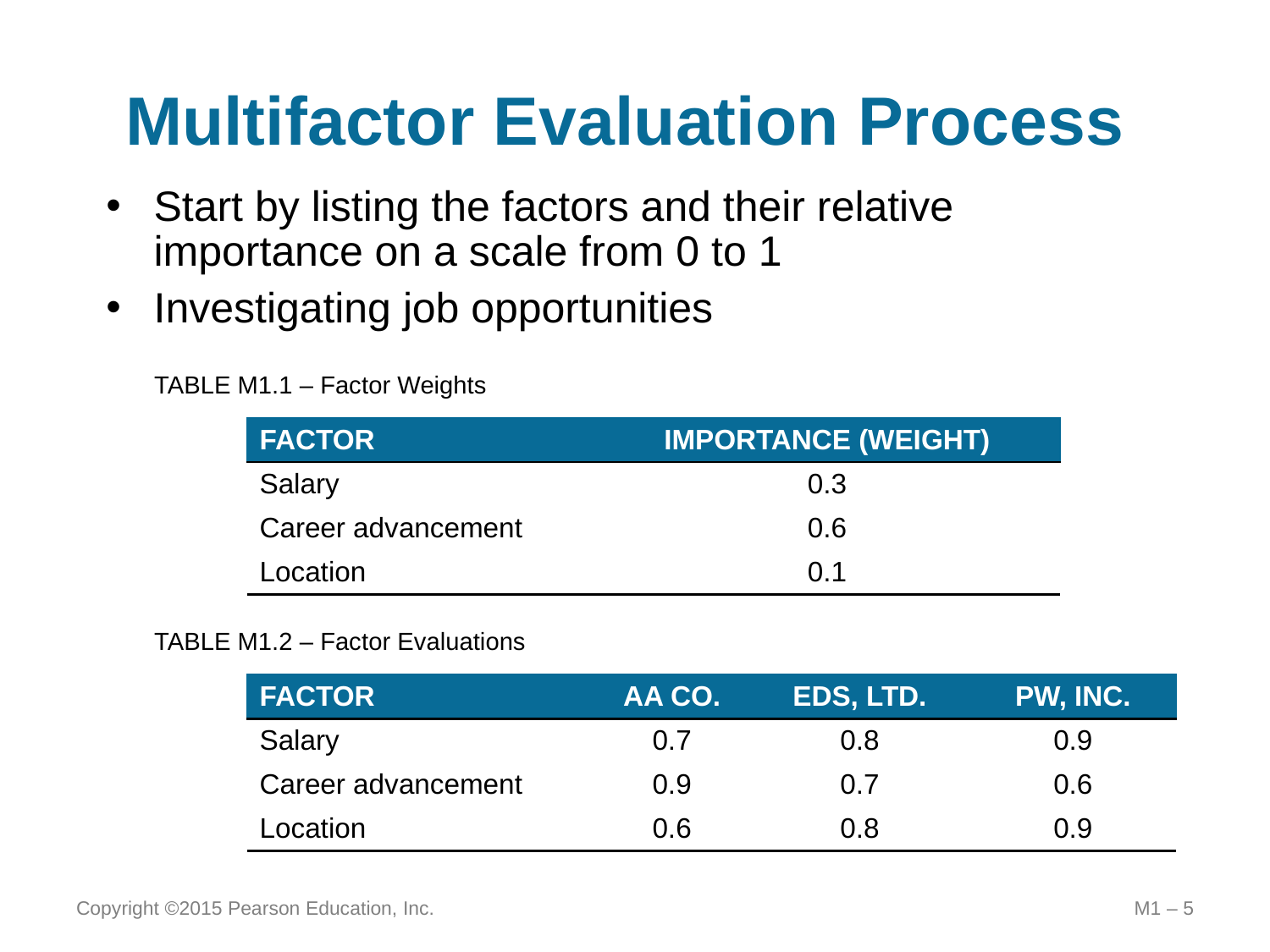

# Multifactor Evaluation Process
Start by listing the factors and their relative importance on a scale from 0 to 1
Investigating job opportunities
TABLE M1.1 – Factor Weights
| FACTOR | IMPORTANCE (WEIGHT) |
| --- | --- |
| Salary | 0.3 |
| Career advancement | 0.6 |
| Location | 0.1 |
TABLE M1.2 – Factor Evaluations
| FACTOR | AA CO. | EDS, LTD. | PW, INC. |
| --- | --- | --- | --- |
| Salary | 0.7 | 0.8 | 0.9 |
| Career advancement | 0.9 | 0.7 | 0.6 |
| Location | 0.6 | 0.8 | 0.9 |
Copyright ©2015 Pearson Education, Inc.
M1 – 5